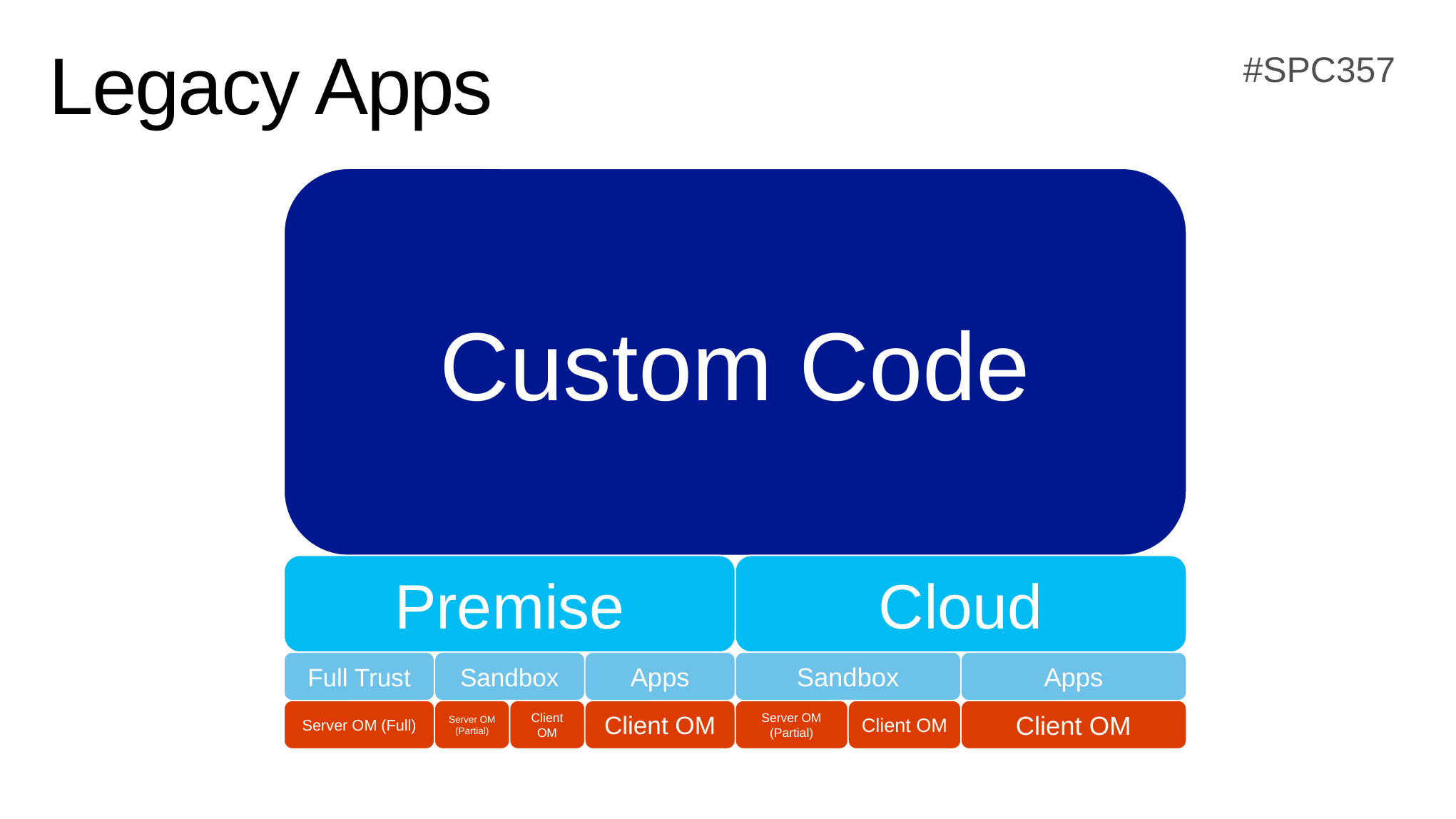

# Legacy Apps
#SPC357
Custom Code
Premise
Full Trust
Sandbox
Cloud
Sandbox
Apps
Apps
Server OM (Full)
Server OM (Partial)
Client OM
Client OM
Server OM (Partial)
Client OM
Client OM